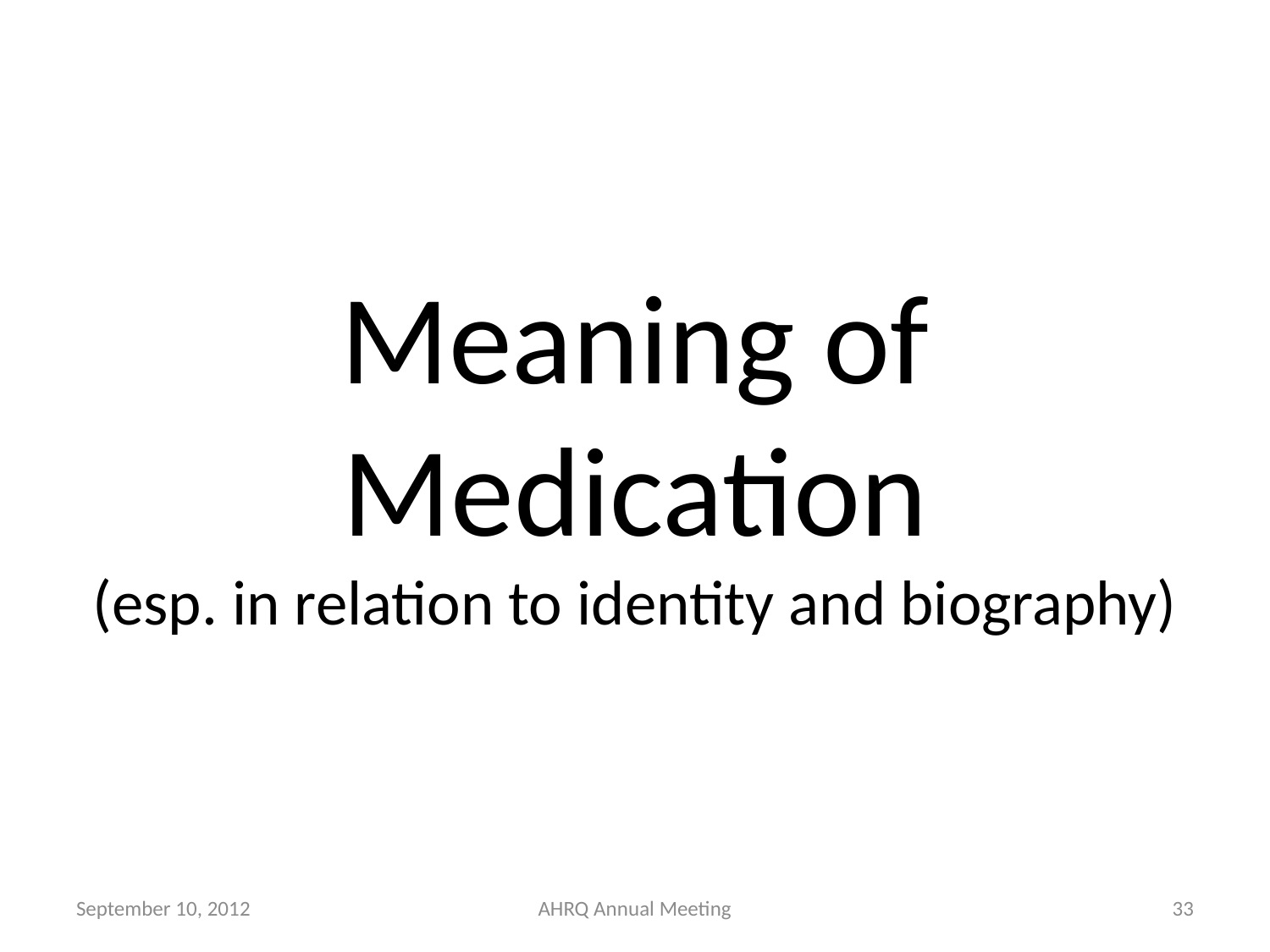

# Meaning of Medication (esp. in relation to identity and biography)
September 10, 2012
AHRQ Annual Meeting
33